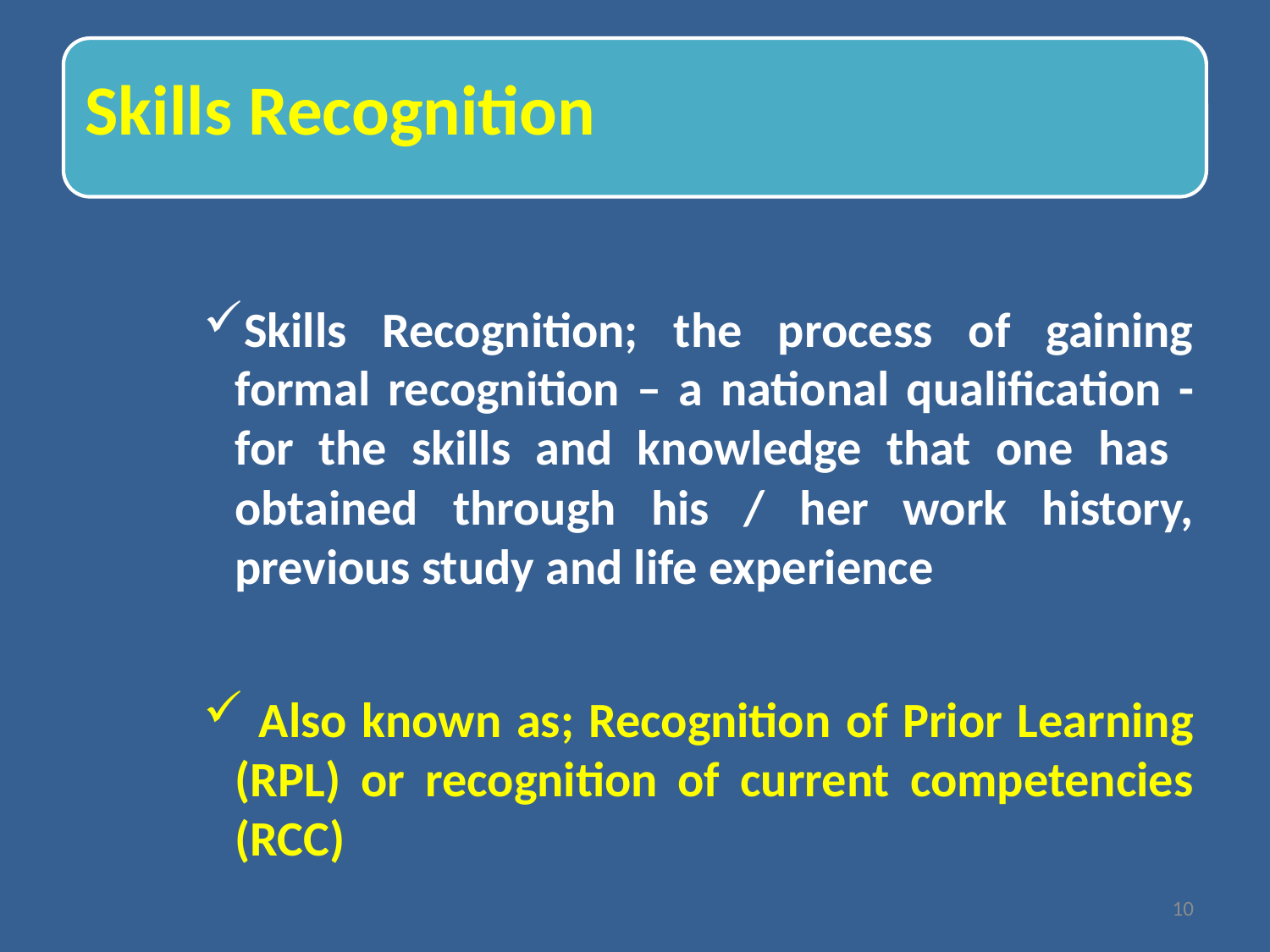

Skills Recognition

Skills Recognition; the process of gaining formal recognition – a national qualification - for the skills and knowledge that one has  obtained through his / her work history, previous study and life experience

 Also known as; Recognition of Prior Learning (RPL) or recognition of current competencies (RCC)

10